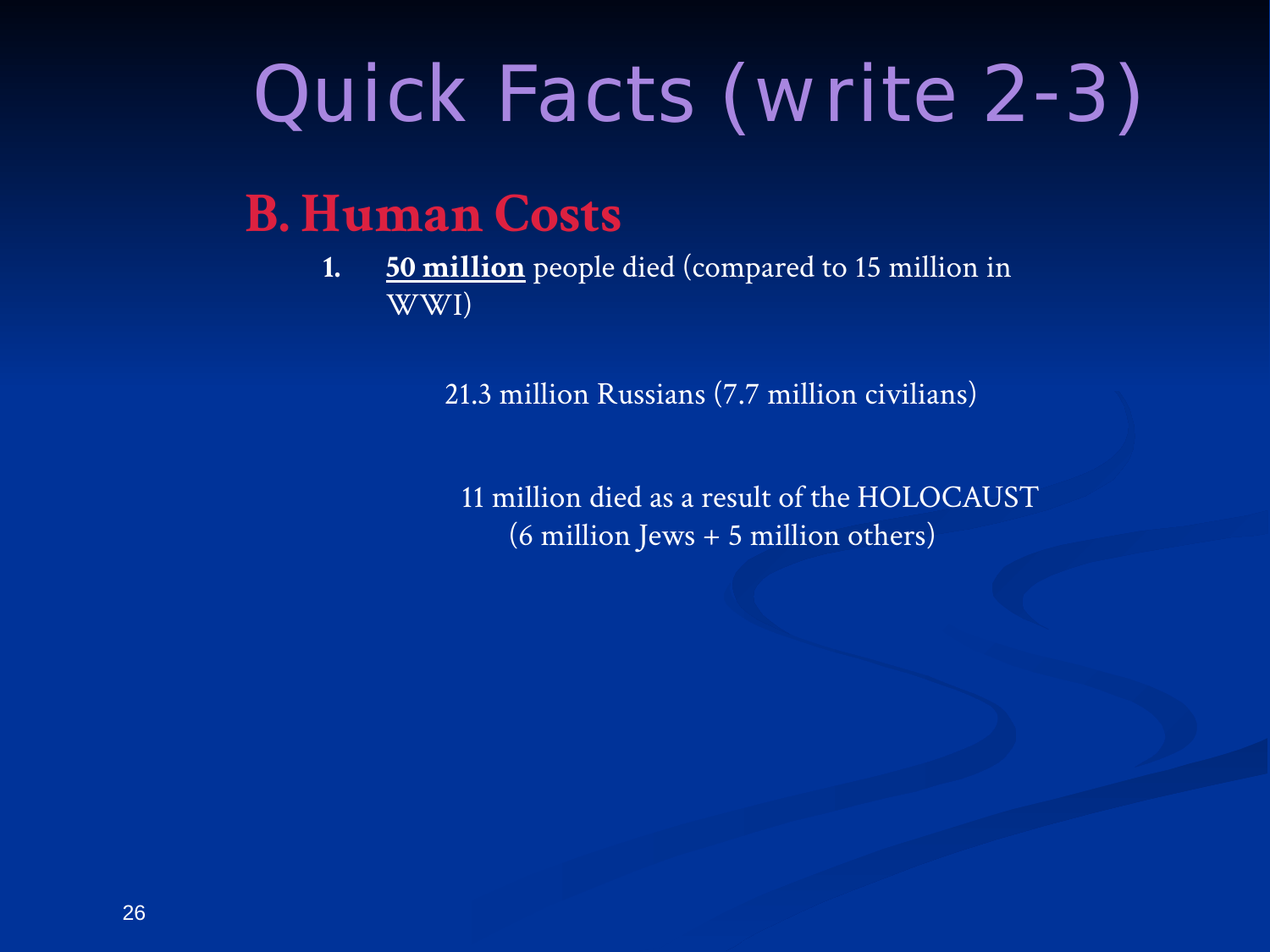

# Quick Facts (write 2-3)
B. Human Costs
50 million people died (compared to 15 million in WWI)
21.3 million Russians (7.7 million civilians)
11 million died as a result of the HOLOCAUST
(6 million Jews + 5 million others)
26